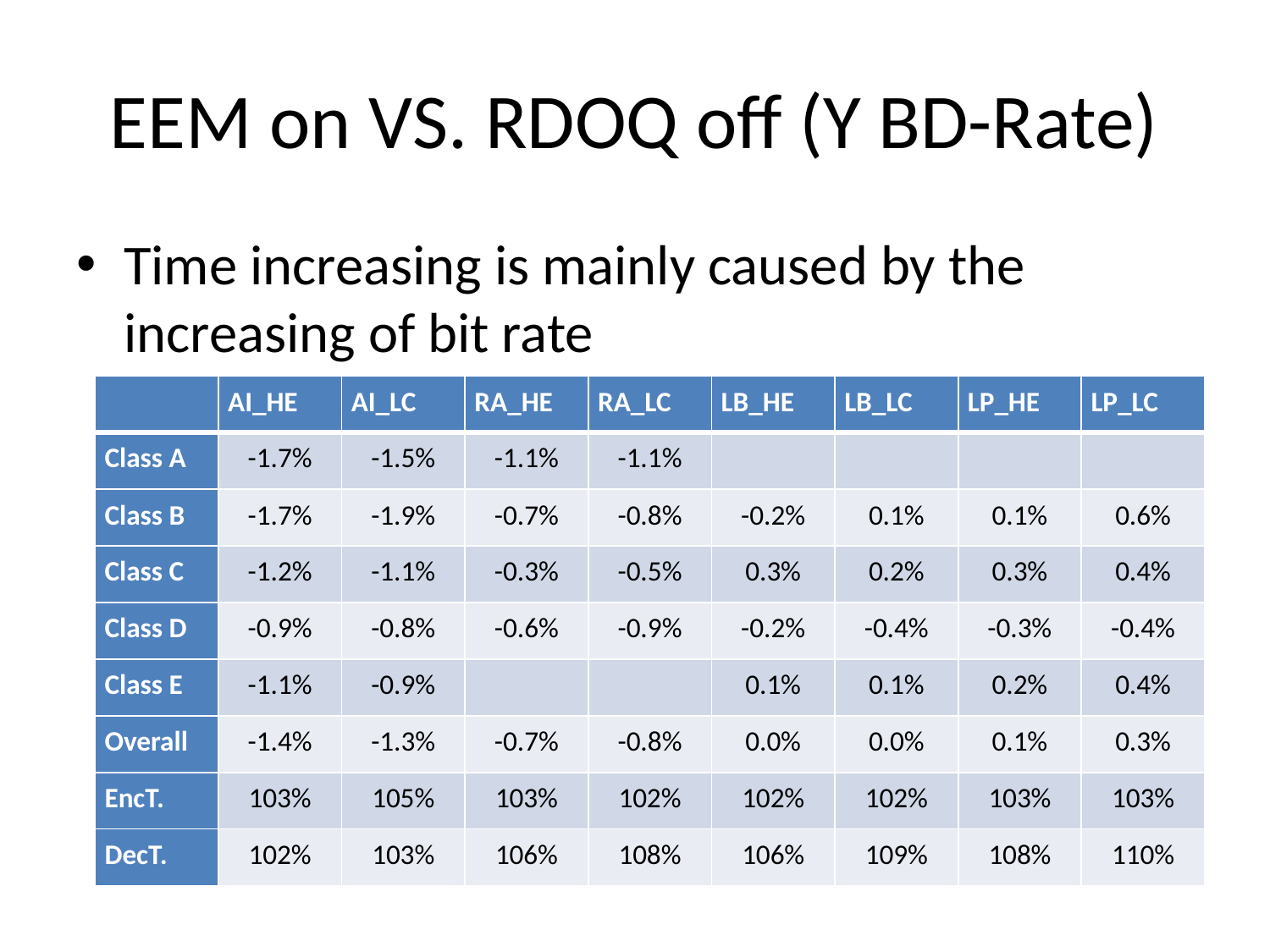

# EEM on VS. RDOQ off (Y BD-Rate)
Time increasing is mainly caused by the increasing of bit rate
|  | AI\_HE | AI\_LC | RA\_HE | RA\_LC | LB\_HE | LB\_LC | LP\_HE | LP\_LC |
| --- | --- | --- | --- | --- | --- | --- | --- | --- |
| Class A | -1.7% | -1.5% | -1.1% | -1.1% |  |  |  |  |
| Class B | -1.7% | -1.9% | -0.7% | -0.8% | -0.2% | 0.1% | 0.1% | 0.6% |
| Class C | -1.2% | -1.1% | -0.3% | -0.5% | 0.3% | 0.2% | 0.3% | 0.4% |
| Class D | -0.9% | -0.8% | -0.6% | -0.9% | -0.2% | -0.4% | -0.3% | -0.4% |
| Class E | -1.1% | -0.9% |  |  | 0.1% | 0.1% | 0.2% | 0.4% |
| Overall | -1.4% | -1.3% | -0.7% | -0.8% | 0.0% | 0.0% | 0.1% | 0.3% |
| EncT. | 103% | 105% | 103% | 102% | 102% | 102% | 103% | 103% |
| DecT. | 102% | 103% | 106% | 108% | 106% | 109% | 108% | 110% |